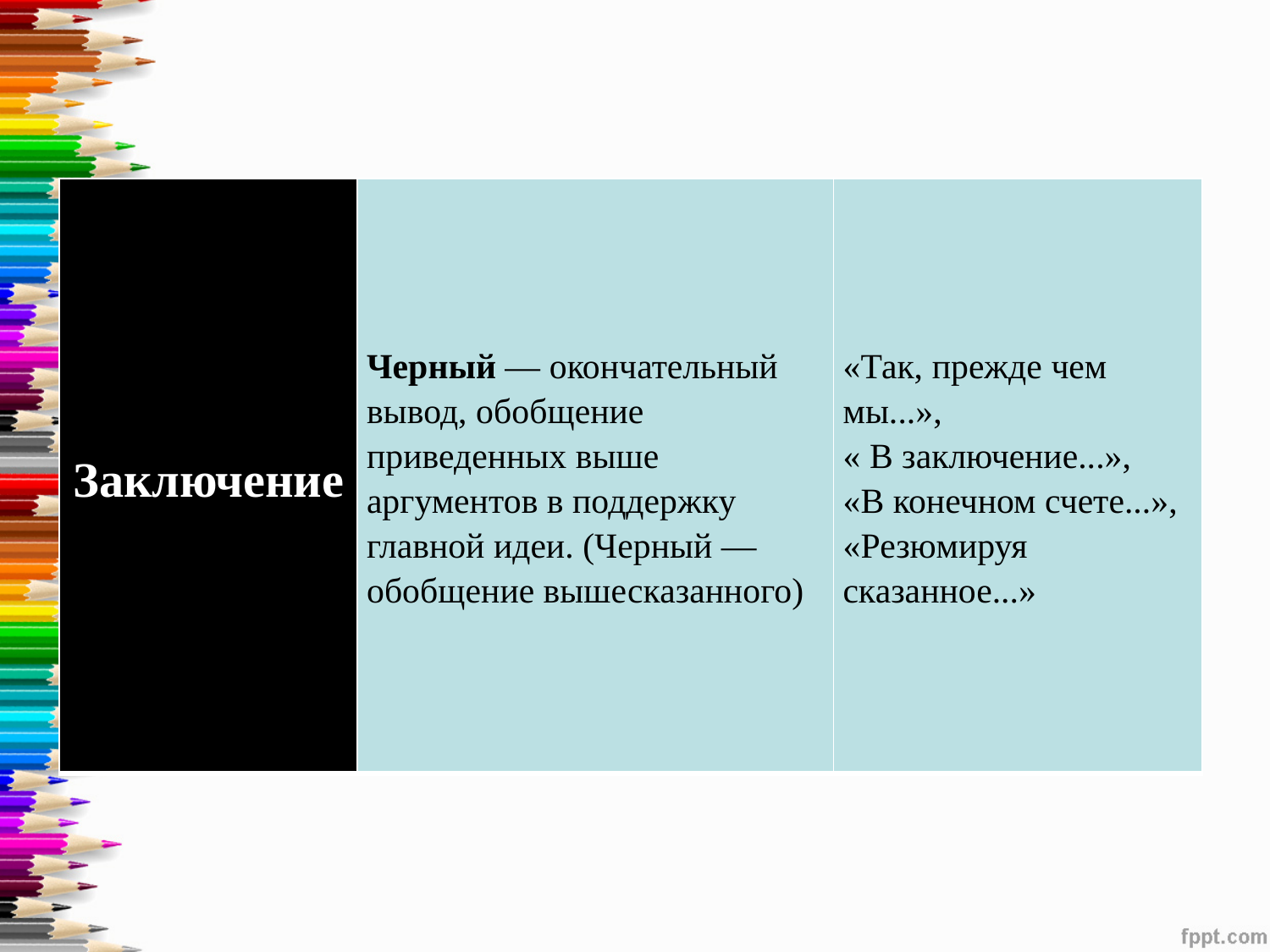

#
| Заключение | Черный — окончательный вывод, обобщение приведенных выше аргументов в поддержку главной идеи. (Черный — обобщение вышесказанного) | «Так, прежде чем мы...», « В заключение...», «В конечном счете...», «Резюмируя сказанное...» |
| --- | --- | --- |